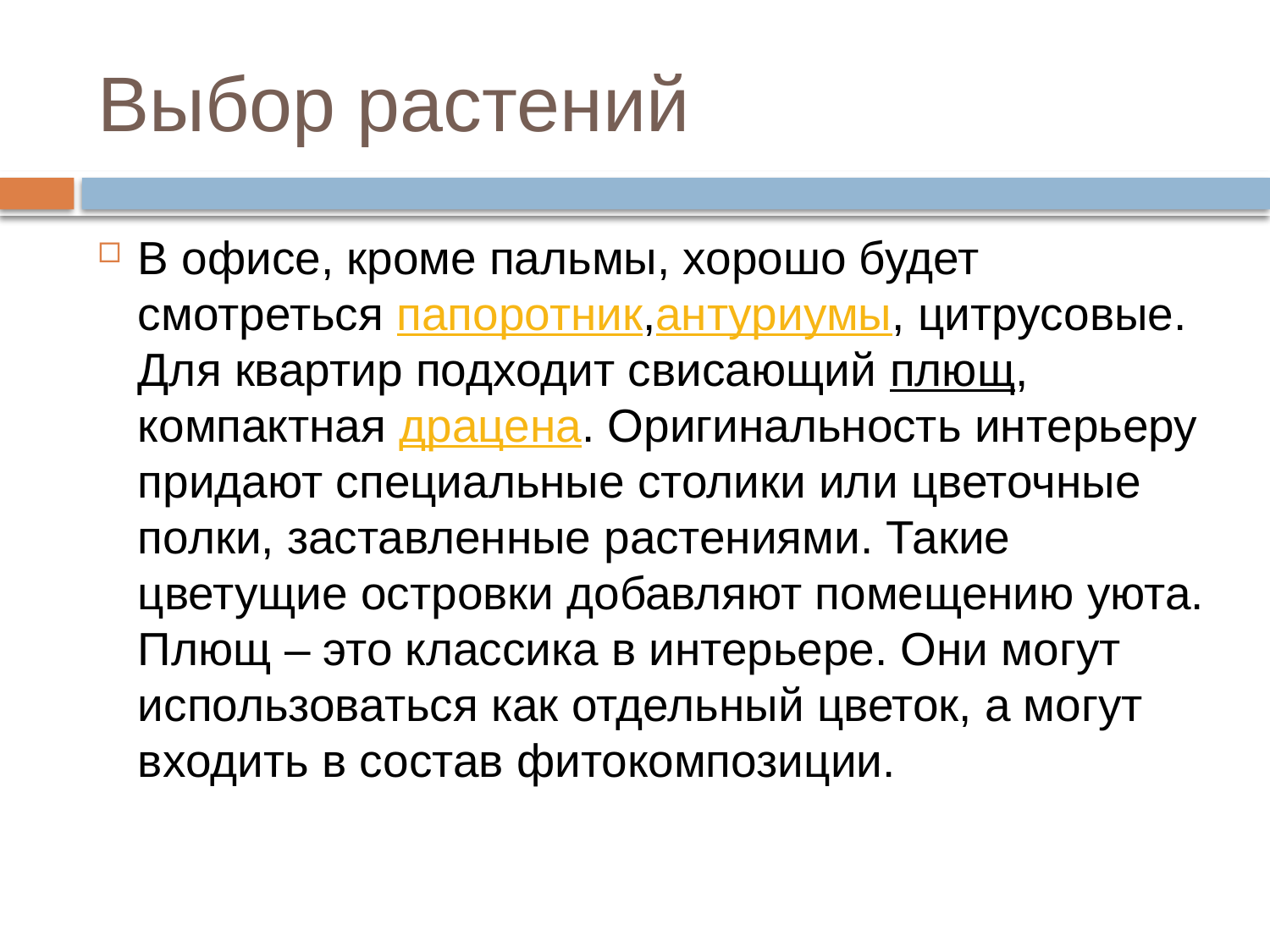

# Выбор растений
В офисе, кроме пальмы, хорошо будет смотреться папоротник,антуриумы, цитрусовые. Для квартир подходит свисающий плющ, компактная драцена. Оригинальность интерьеру придают специальные столики или цветочные полки, заставленные растениями. Такие цветущие островки добавляют помещению уюта. Плющ – это классика в интерьере. Они могут использоваться как отдельный цветок, а могут входить в состав фитокомпозиции.